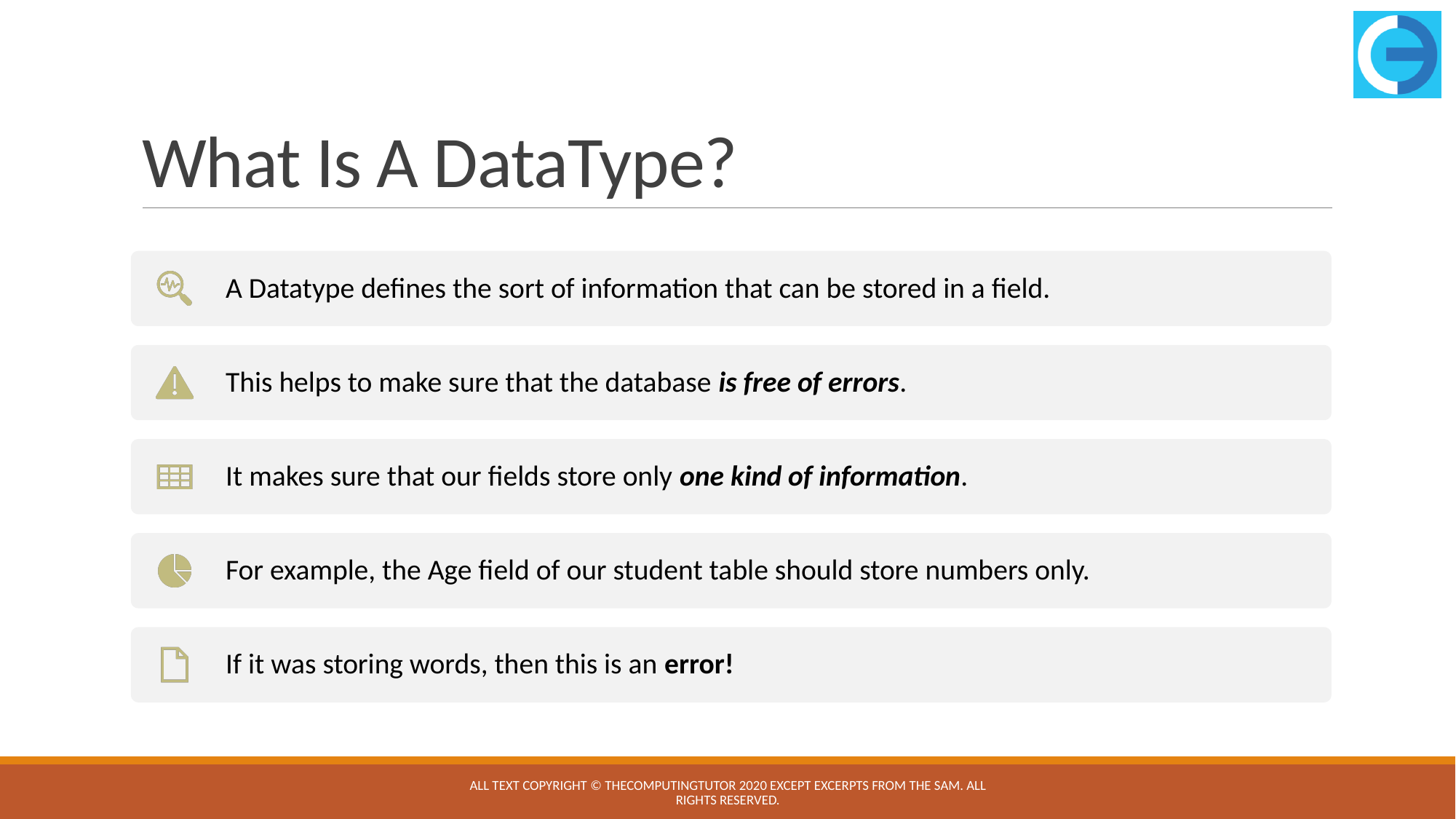

# What Is A DataType?
A Datatype defines the sort of information that can be stored in a field.
This helps to make sure that the database is free of errors.
It makes sure that our fields store only one kind of information.
For example, the Age field of our student table should store numbers only.
If it was storing words, then this is an error!
All text copyright © TheComputingTutor 2020 except excerpts from the SAM. All rights Reserved.